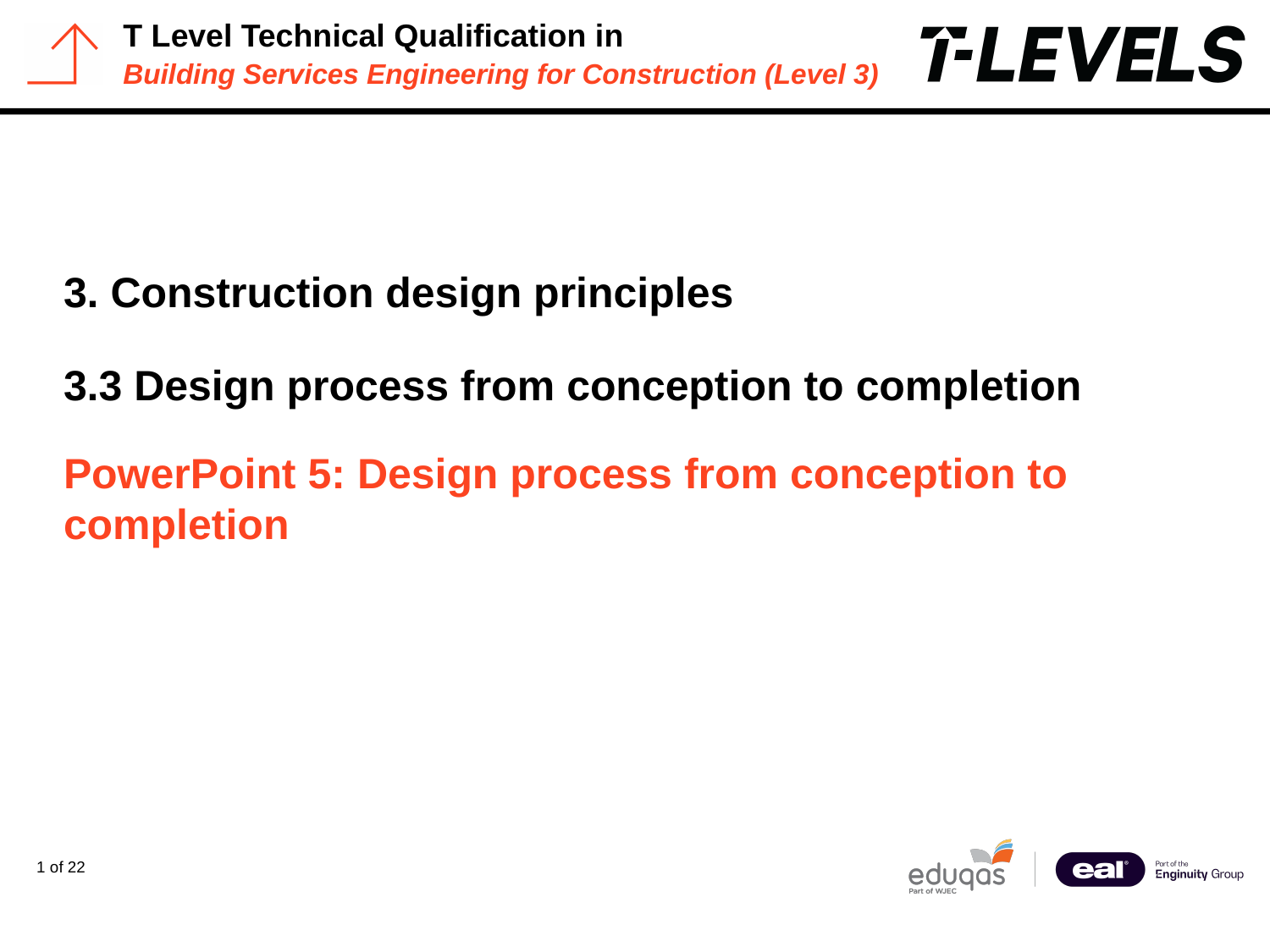

3. Construction design principles

3.3 Design process from conception to completion

# PowerPoint 5: Design process from conception to completion